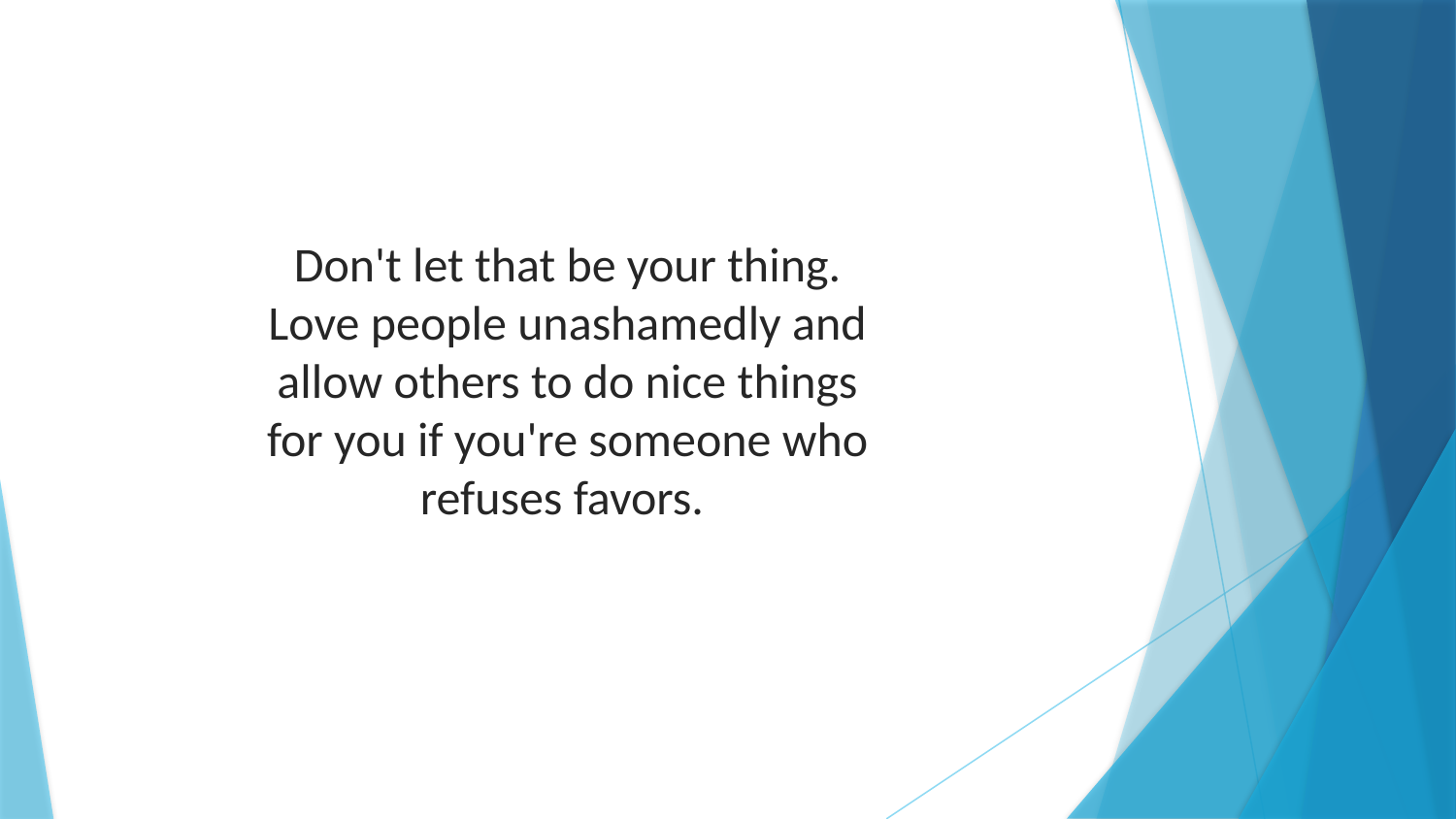

Don't let that be your thing. Love people unashamedly and allow others to do nice things for you if you're someone who refuses favors.